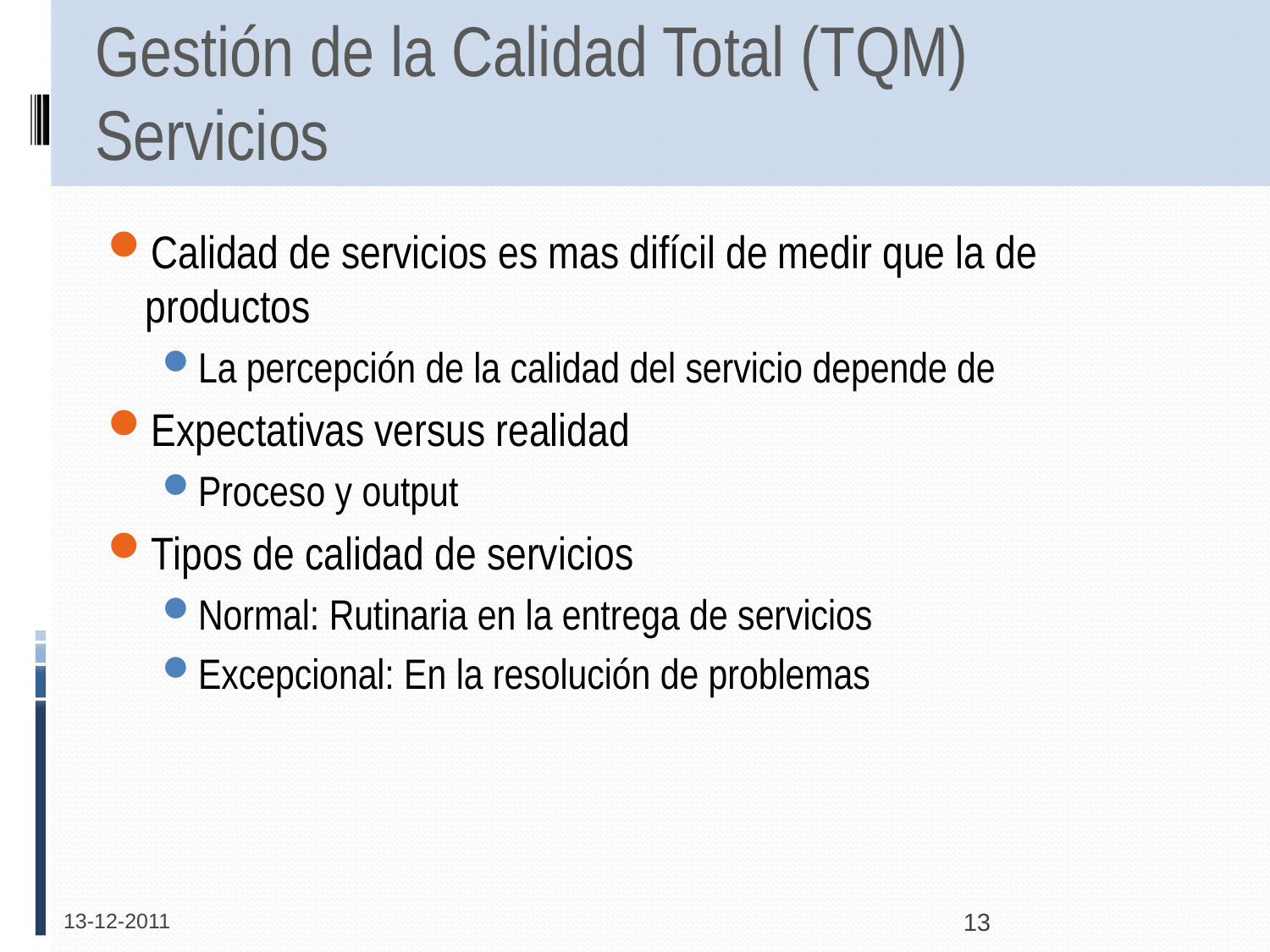

# Gestión de la Calidad Total (TQM) Servicios
Calidad de servicios es mas difícil de medir que la de productos
La percepción de la calidad del servicio depende de
Expectativas versus realidad
Proceso y output
Tipos de calidad de servicios
Normal: Rutinaria en la entrega de servicios
Excepcional: En la resolución de problemas

13-12-2011
13